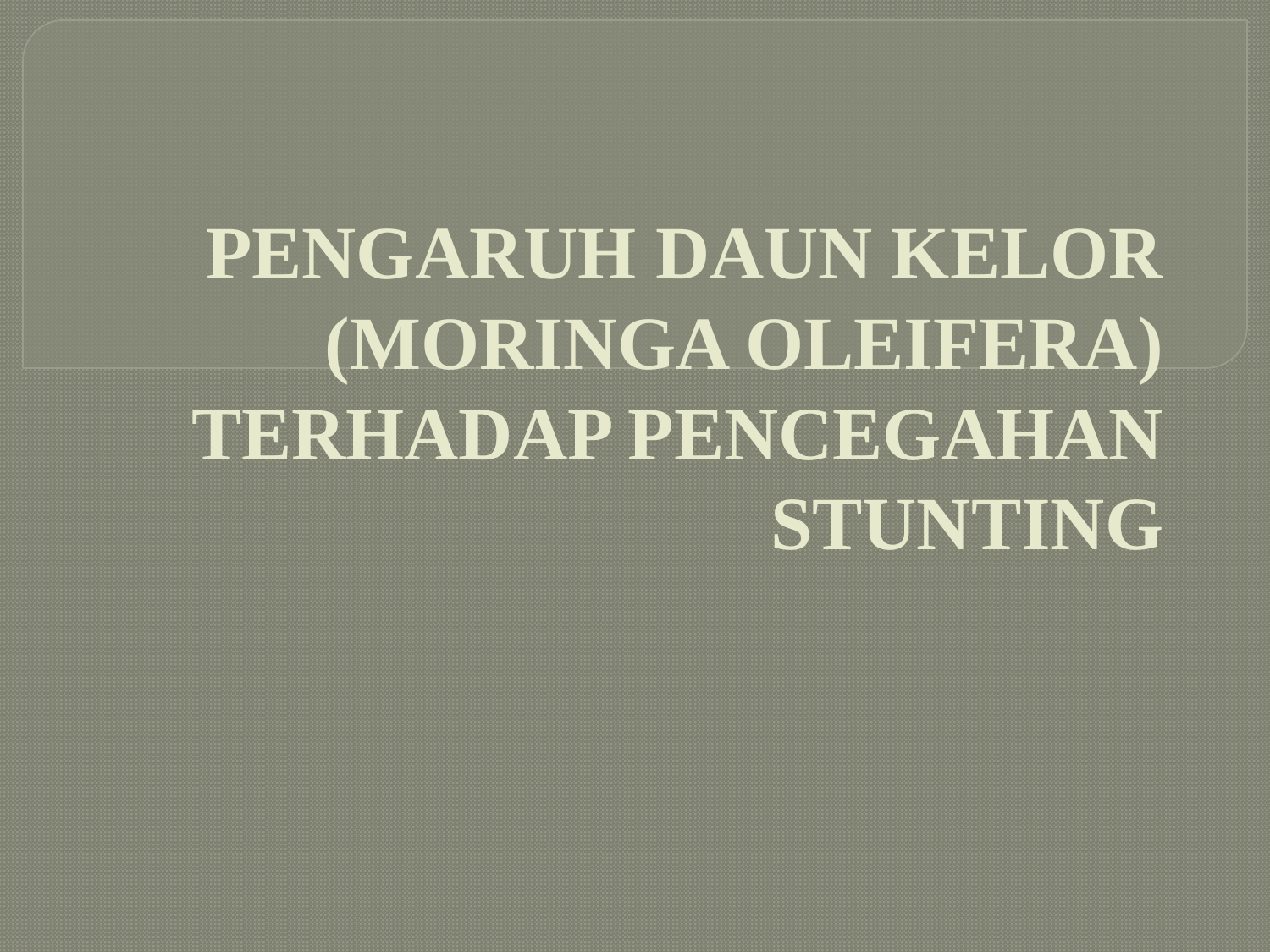

# PENGARUH DAUN KELOR (MORINGA OLEIFERA) TERHADAP PENCEGAHAN STUNTING